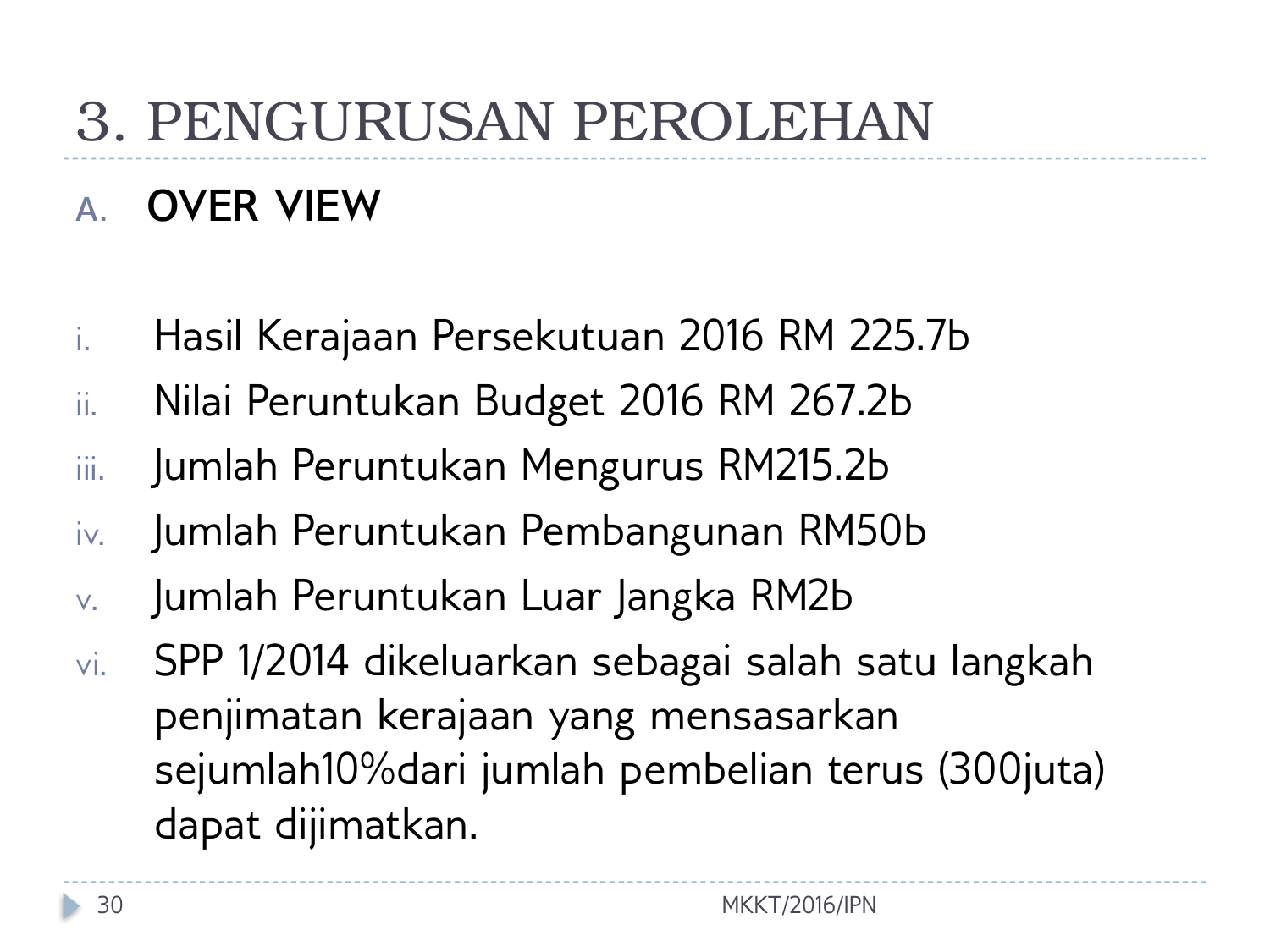

# 3. PENGURUSAN PEROLEHAN
OVER VIEW

Hasil Kerajaan Persekutuan 2016 RM 225.7b
Nilai Peruntukan Budget 2016 RM 267.2b
Jumlah Peruntukan Mengurus RM215.2b
Jumlah Peruntukan Pembangunan RM50b
Jumlah Peruntukan Luar Jangka RM2b
SPP 1/2014 dikeluarkan sebagai salah satu langkah penjimatan kerajaan yang mensasarkan sejumlah10%dari jumlah pembelian terus (300juta) dapat dijimatkan.
30
MKKT/2016/IPN